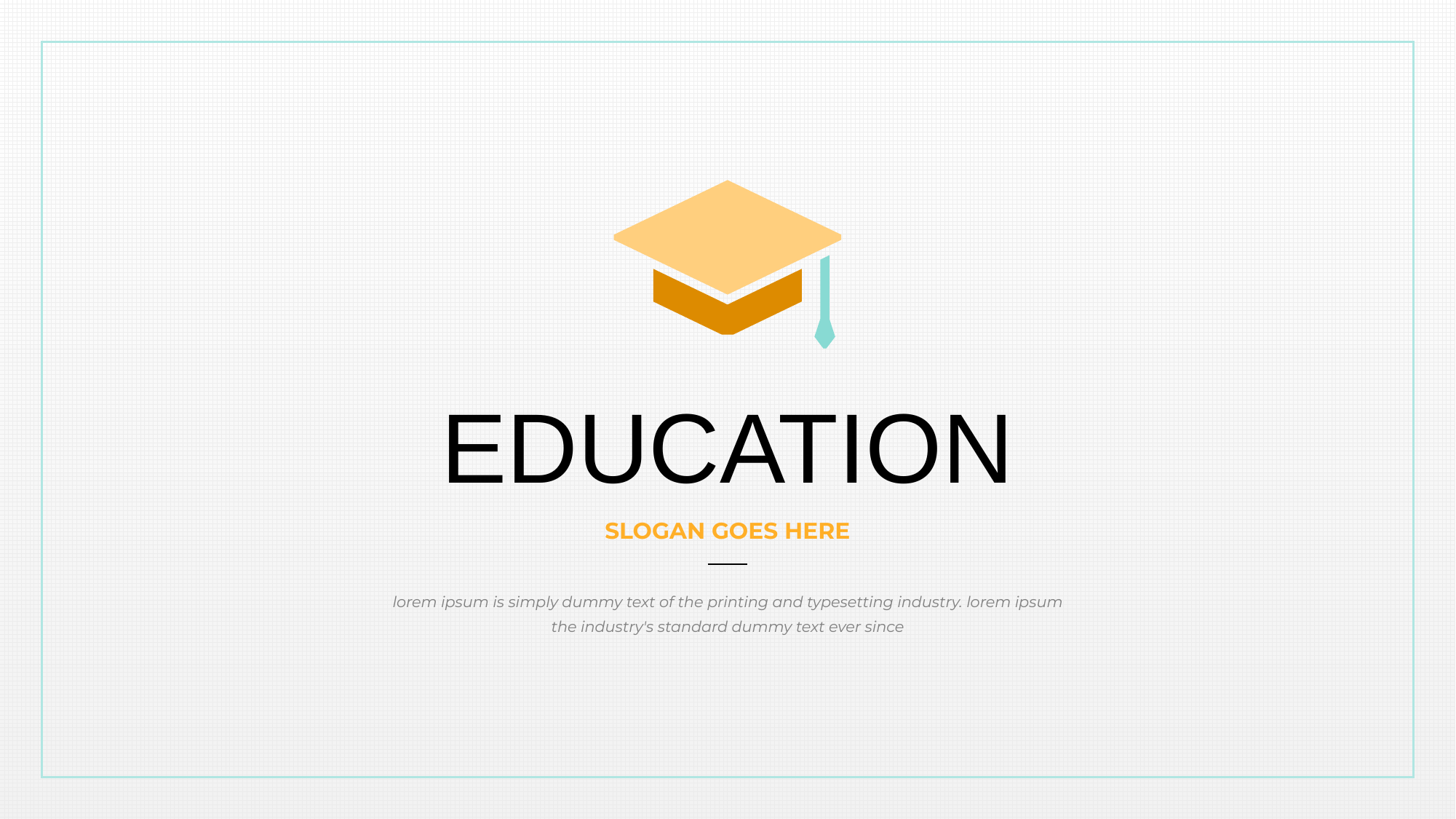

EDUCATION
SLOGAN GOES HERE
lorem ipsum is simply dummy text of the printing and typesetting industry. lorem ipsum the industry's standard dummy text ever since